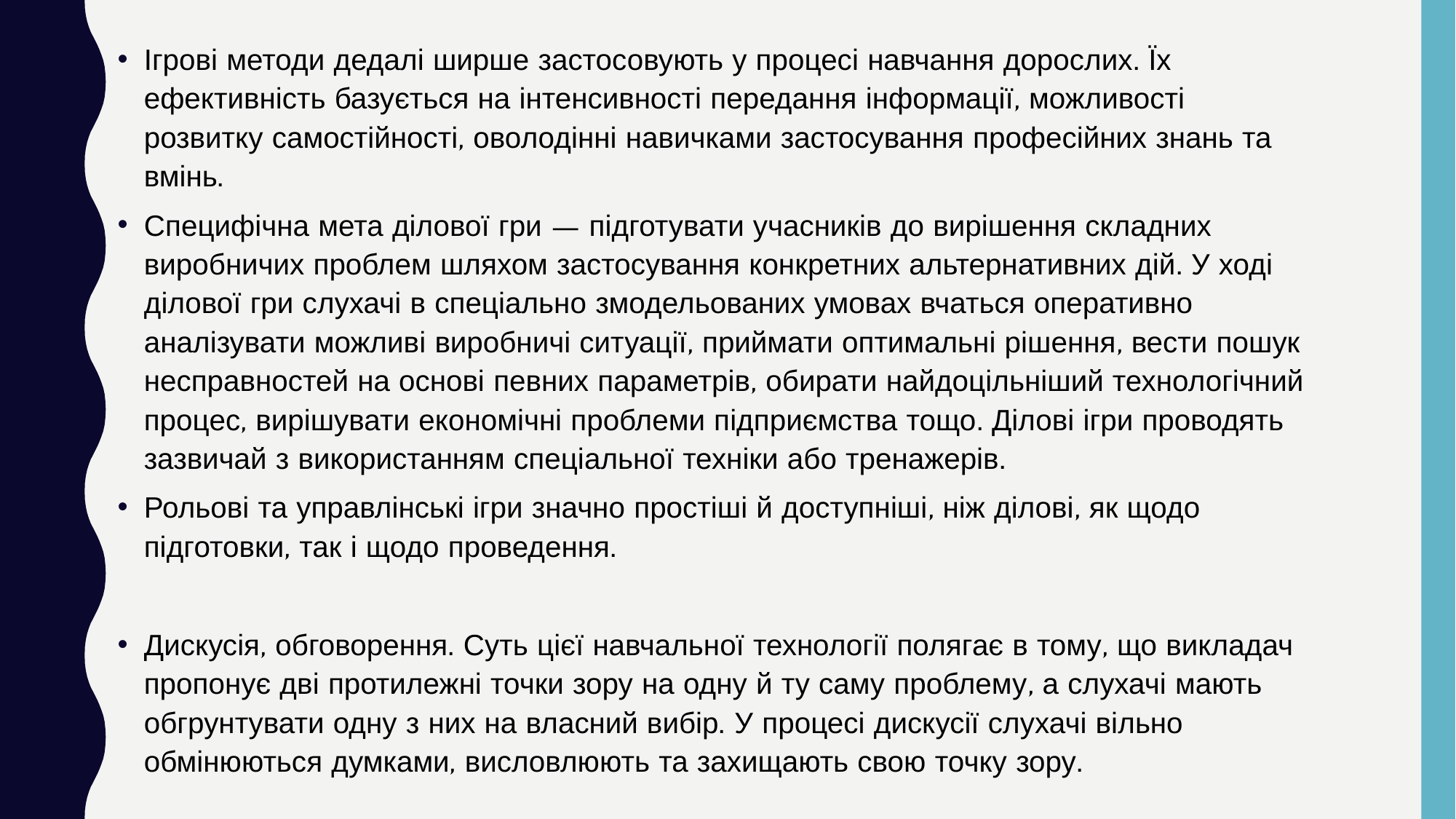

Ігрові методи дедалі ширше застосовують у процесі навчання дорослих. Їх ефективність базується на інтенсивності передання інформації, можливості розвитку самостійності, оволодінні навичками застосування професійних знань та вмінь.
Специфічна мета ділової гри — підготувати учасників до вирішення складних виробничих проблем шляхом застосування конкретних альтернативних дій. У ході ділової гри слухачі в спеціально змодельованих умовах вчаться оперативно аналізувати можливі виробничі ситуації, приймати оптимальні рішення, вести пошук несправностей на основі певних параметрів, обирати найдоцільніший технологічний процес, вирішувати економічні проблеми підприємства тощо. Ділові ігри проводять зазвичай з використанням спеціальної техніки або тренажерів.
Рольові та управлінські ігри значно простіші й доступніші, ніж ділові, як щодо підготовки, так і щодо проведення.

Дискусія, обговорення. Суть цієї навчальної технології полягає в тому, що викладач пропонує дві протилежні точки зору на одну й ту саму проблему, а слухачі мають обгрунтувати одну з них на власний вибір. У процесі дискусії слухачі вільно обмінюються думками, висловлюють та захищають свою точку зору.